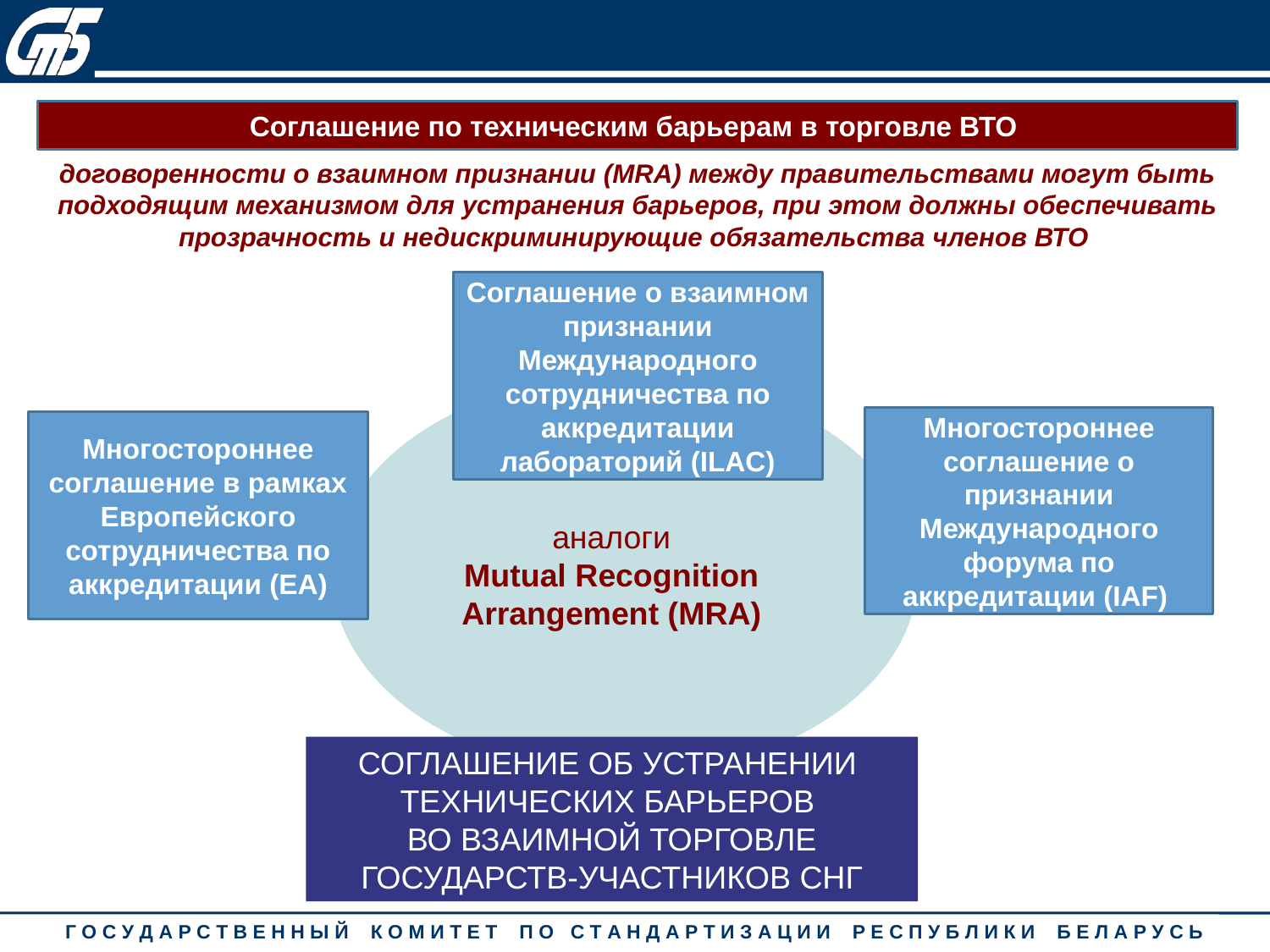

Соглашение по техническим барьерам в торговле ВТО
договоренности о взаимном признании (MRA) между правительствами могут быть подходящим механизмом для устранения барьеров, при этом должны обеспечивать прозрачность и недискриминирующие обязательства членов ВТО
Соглашение о взаимном признании Международного сотрудничества по аккредитации лабораторий (ILAC)

Многостороннее соглашение о признании Международного форума по аккредитации (IAF)
Многостороннее соглашение в рамках Европейского сотрудничества по аккредитации (ЕА)
аналоги
Mutual Recognition
Arrangement (MRA)
СОГЛАШЕНИЕ ОБ УСТРАНЕНИИ
ТЕХНИЧЕСКИХ БАРЬЕРОВ
ВО ВЗАИМНОЙ ТОРГОВЛЕ
ГОСУДАРСТВ-УЧАСТНИКОВ СНГ